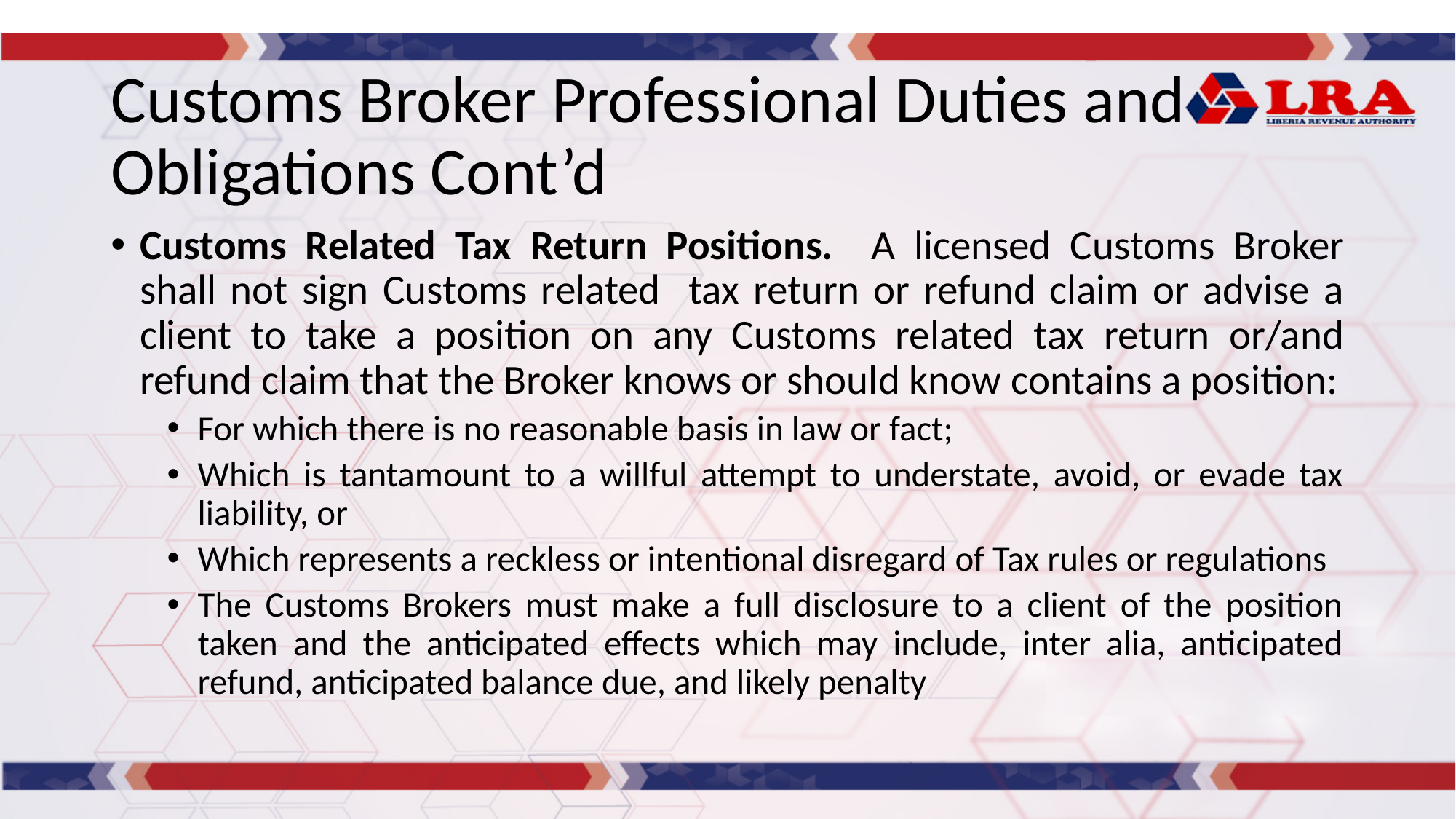

# Customs Broker Professional Duties and Obligations Cont’d
Customs Related Tax Return Positions.  A licensed Customs Broker shall not sign Customs related  tax return or refund claim or advise a client to take a position on any Customs related tax return or/and refund claim that the Broker knows or should know contains a position:
For which there is no reasonable basis in law or fact;
Which is tantamount to a willful attempt to understate, avoid, or evade tax liability, or
Which represents a reckless or intentional disregard of Tax rules or regulations
The Customs Brokers must make a full disclosure to a client of the position taken and the anticipated effects which may include, inter alia, anticipated refund, anticipated balance due, and likely penalty